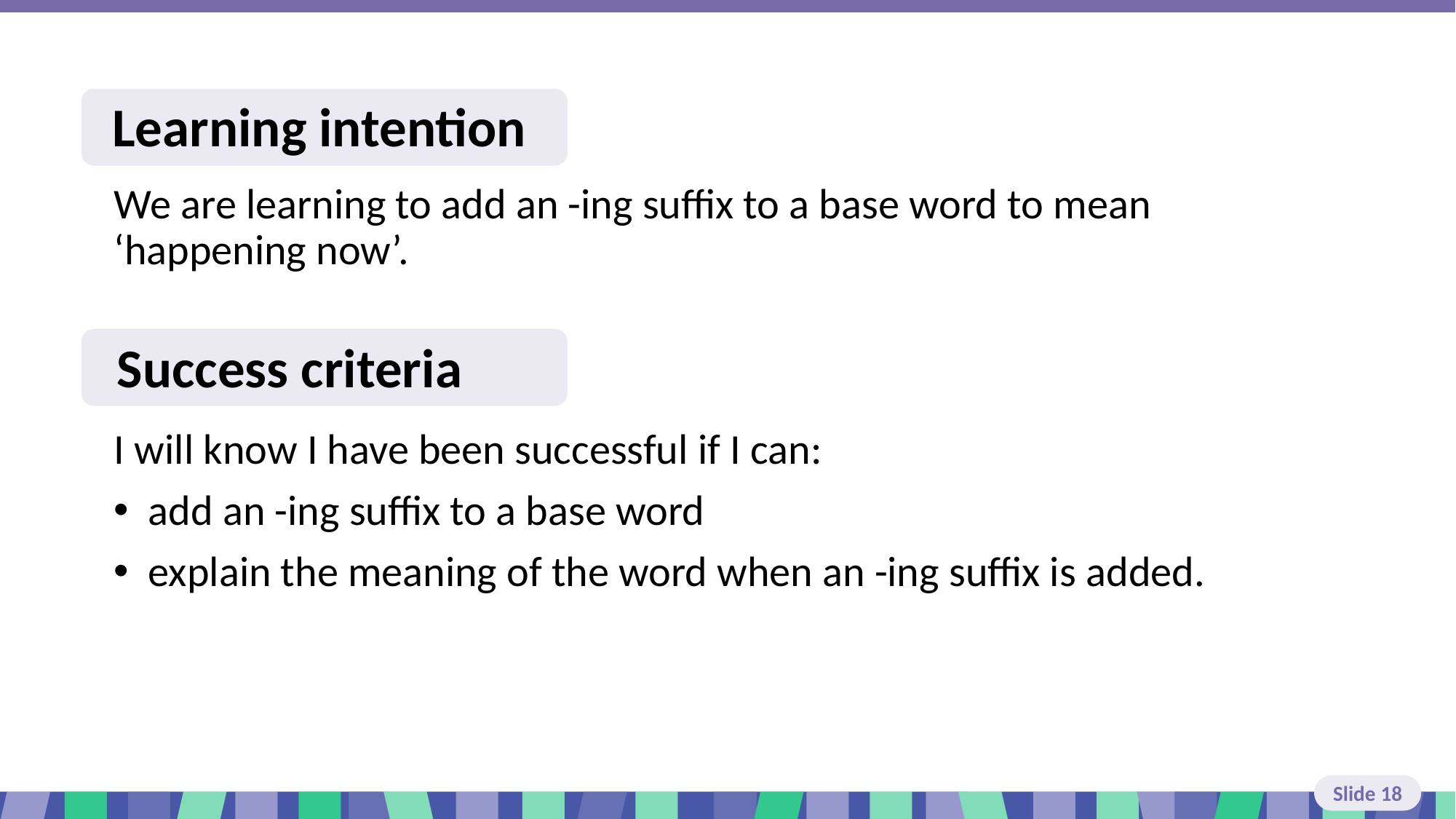

Slide 18 Learning intention and success criteria
We are learning to add an -ing suffix to a base word to mean ‘happening now’.
I will know I have been successful if I can:
add an -ing suffix to a base word
explain the meaning of the word when an -ing suffix is added.